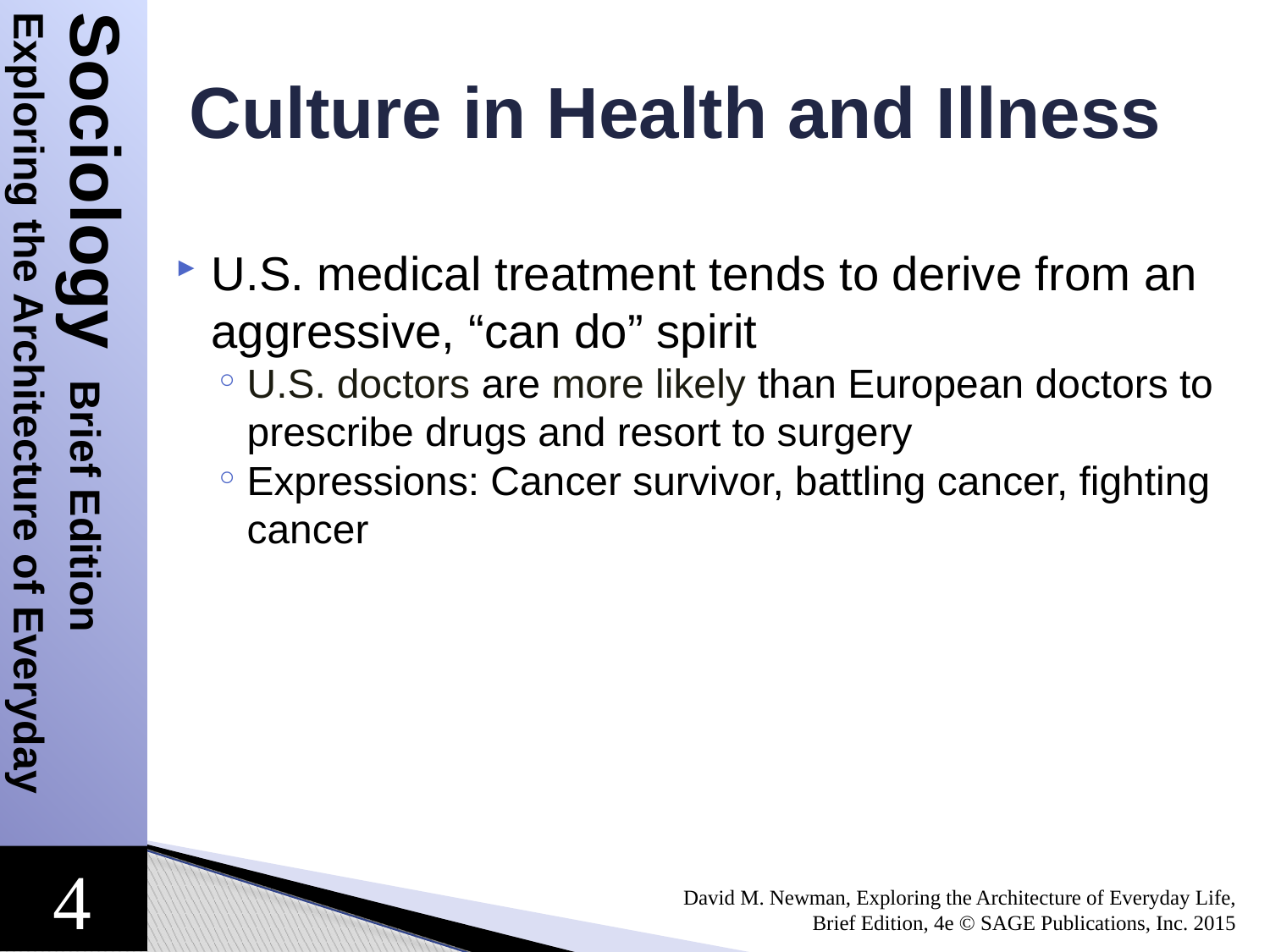

# Culture in Health and Illness

U.S. medical treatment tends to derive from an aggressive, “can do” spirit
U.S. doctors are more likely than European doctors to prescribe drugs and resort to surgery
Expressions: Cancer survivor, battling cancer, fighting cancer
David M. Newman, Exploring the Architecture of Everyday Life, Brief Edition, 4e © SAGE Publications, Inc. 2015